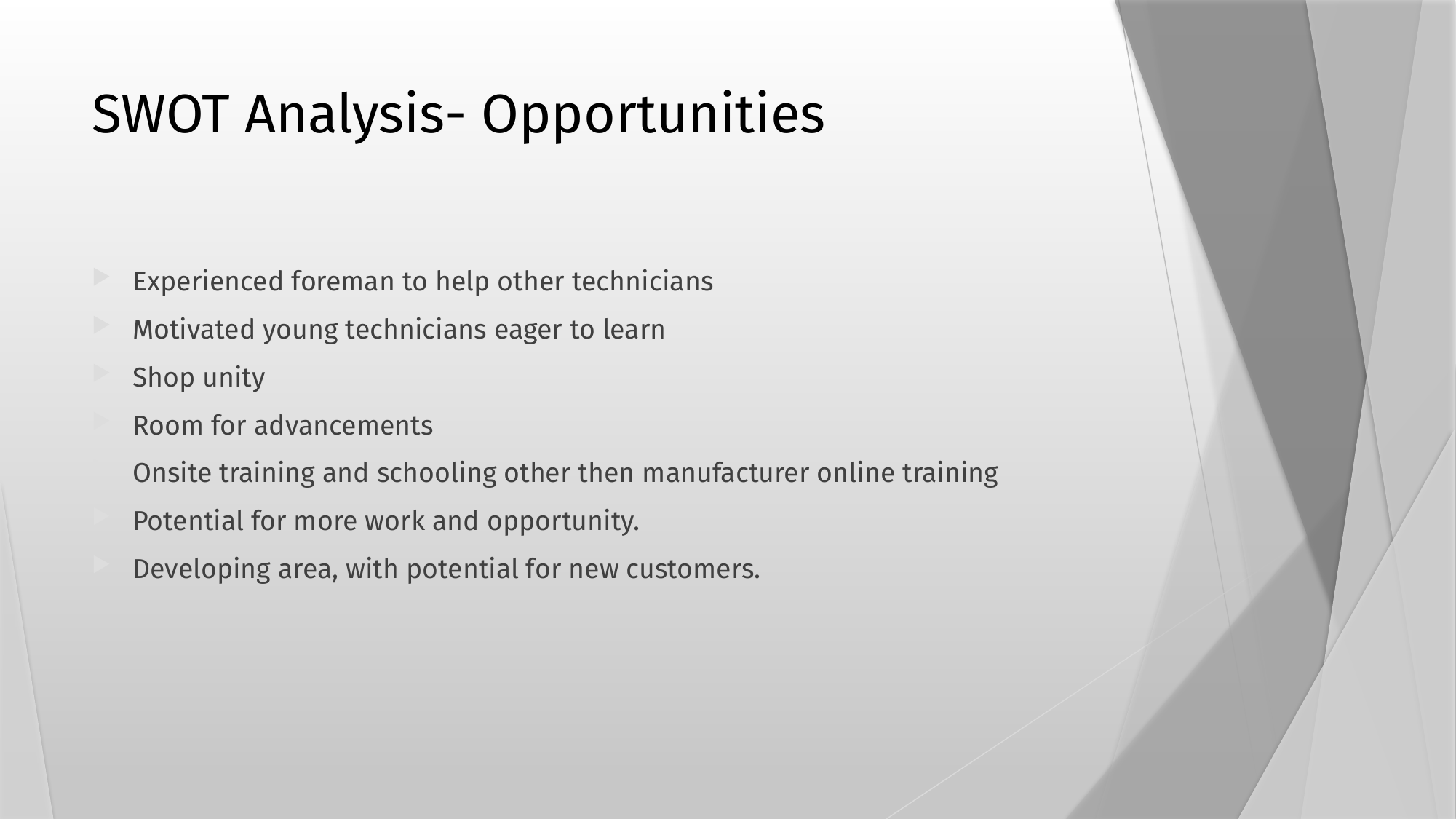

# SWOT Analysis- Opportunities
Experienced foreman to help other technicians
Motivated young technicians eager to learn
Shop unity
Room for advancements
Onsite training and schooling other then manufacturer online training
Potential for more work and opportunity.
Developing area, with potential for new customers.